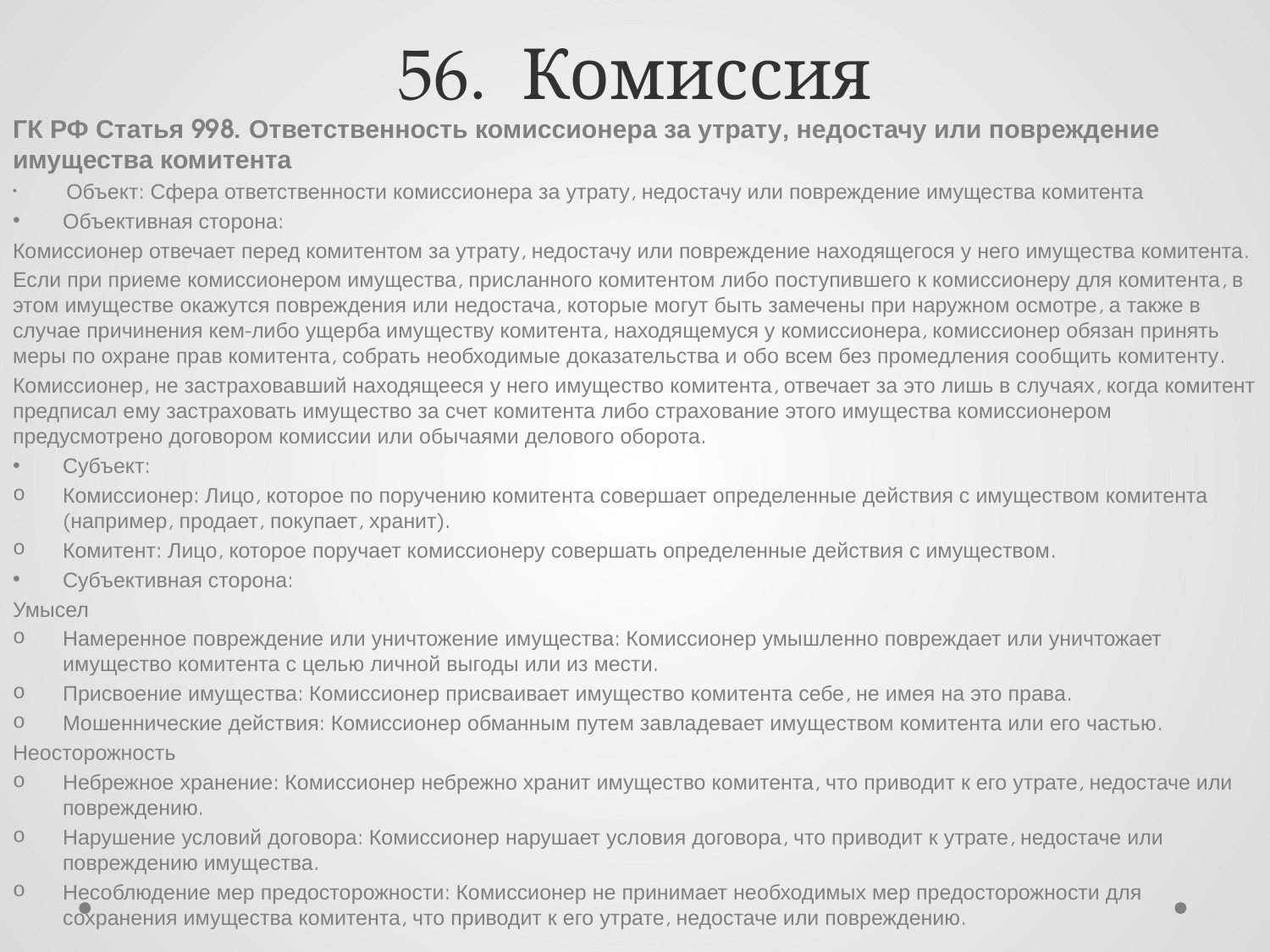

# 56.  Комиссия
ГК РФ Статья 998. Ответственность комиссионера за утрату, недостачу или повреждение имущества комитента
 Объект: Сфера ответственности комиссионера за утрату, недостачу или повреждение имущества комитента
Объективная сторона:
Комиссионер отвечает перед комитентом за утрату, недостачу или повреждение находящегося у него имущества комитента.
Если при приеме комиссионером имущества, присланного комитентом либо поступившего к комиссионеру для комитента, в этом имуществе окажутся повреждения или недостача, которые могут быть замечены при наружном осмотре, а также в случае причинения кем-либо ущерба имуществу комитента, находящемуся у комиссионера, комиссионер обязан принять меры по охране прав комитента, собрать необходимые доказательства и обо всем без промедления сообщить комитенту.
Комиссионер, не застраховавший находящееся у него имущество комитента, отвечает за это лишь в случаях, когда комитент предписал ему застраховать имущество за счет комитента либо страхование этого имущества комиссионером предусмотрено договором комиссии или обычаями делового оборота.
Субъект:
Комиссионер: Лицо, которое по поручению комитента совершает определенные действия с имуществом комитента (например, продает, покупает, хранит).
Комитент: Лицо, которое поручает комиссионеру совершать определенные действия с имуществом.
Субъективная сторона:
Умысел
Намеренное повреждение или уничтожение имущества: Комиссионер умышленно повреждает или уничтожает имущество комитента с целью личной выгоды или из мести.
Присвоение имущества: Комиссионер присваивает имущество комитента себе, не имея на это права.
Мошеннические действия: Комиссионер обманным путем завладевает имуществом комитента или его частью.
Неосторожность
Небрежное хранение: Комиссионер небрежно хранит имущество комитента, что приводит к его утрате, недостаче или повреждению.
Нарушение условий договора: Комиссионер нарушает условия договора, что приводит к утрате, недостаче или повреждению имущества.
Несоблюдение мер предосторожности: Комиссионер не принимает необходимых мер предосторожности для сохранения имущества комитента, что приводит к его утрате, недостаче или повреждению.